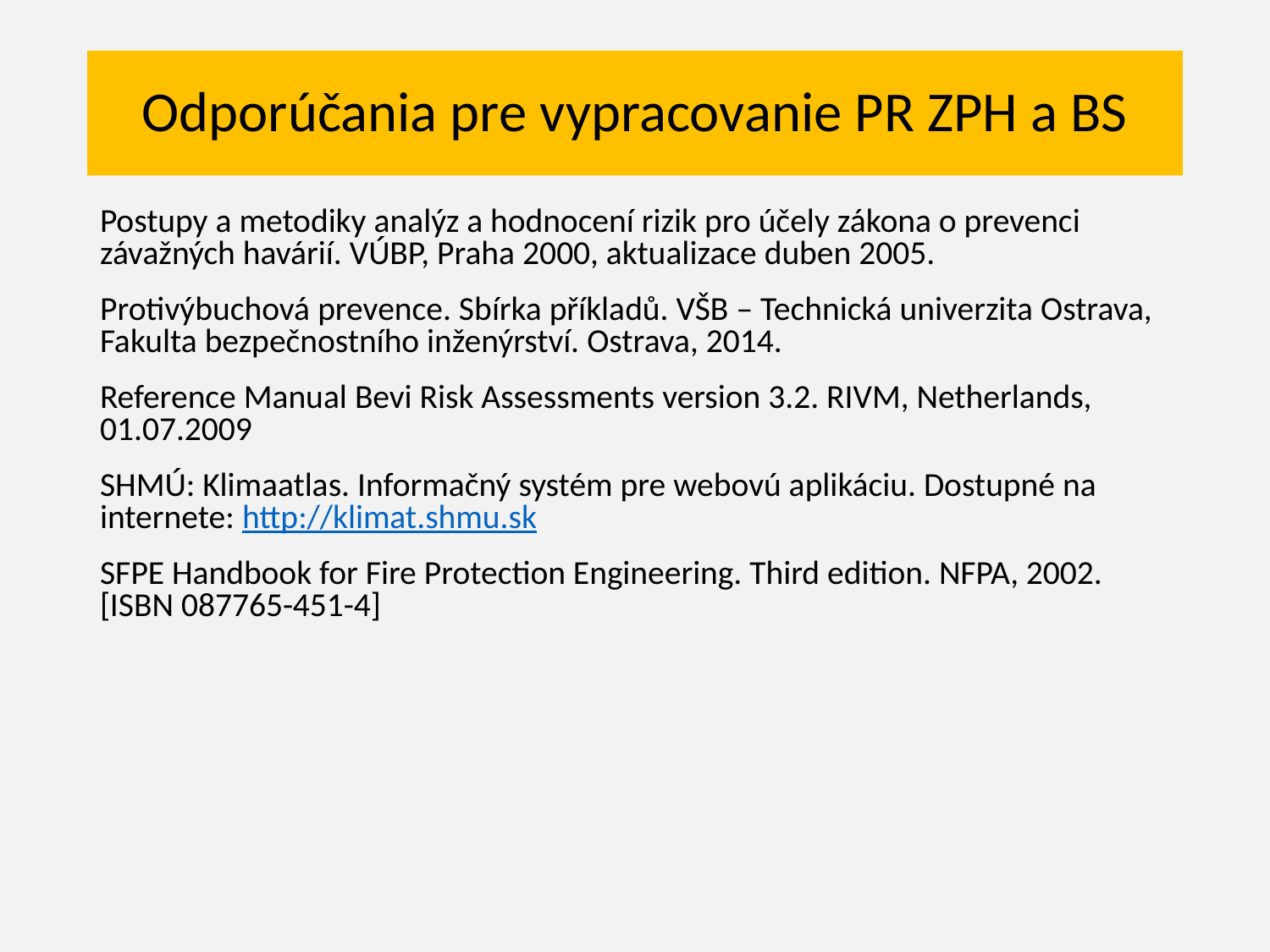

# Odporúčania pre vypracovanie PR ZPH a BS
Postupy a metodiky analýz a hodnocení rizik pro účely zákona o prevenci závažných havárií. VÚBP, Praha 2000, aktualizace duben 2005.
Protivýbuchová prevence. Sbírka příkladů. VŠB – Technická univerzita Ostrava, Fakulta bezpečnostního inženýrství. Ostrava, 2014.
Reference Manual Bevi Risk Assessments version 3.2. RIVM, Netherlands, 01.07.2009
SHMÚ: Klimaatlas. Informačný systém pre webovú aplikáciu. Dostupné na internete: http://klimat.shmu.sk
SFPE Handbook for Fire Protection Engineering. Third edition. NFPA, 2002. [ISBN 087765-451-4]